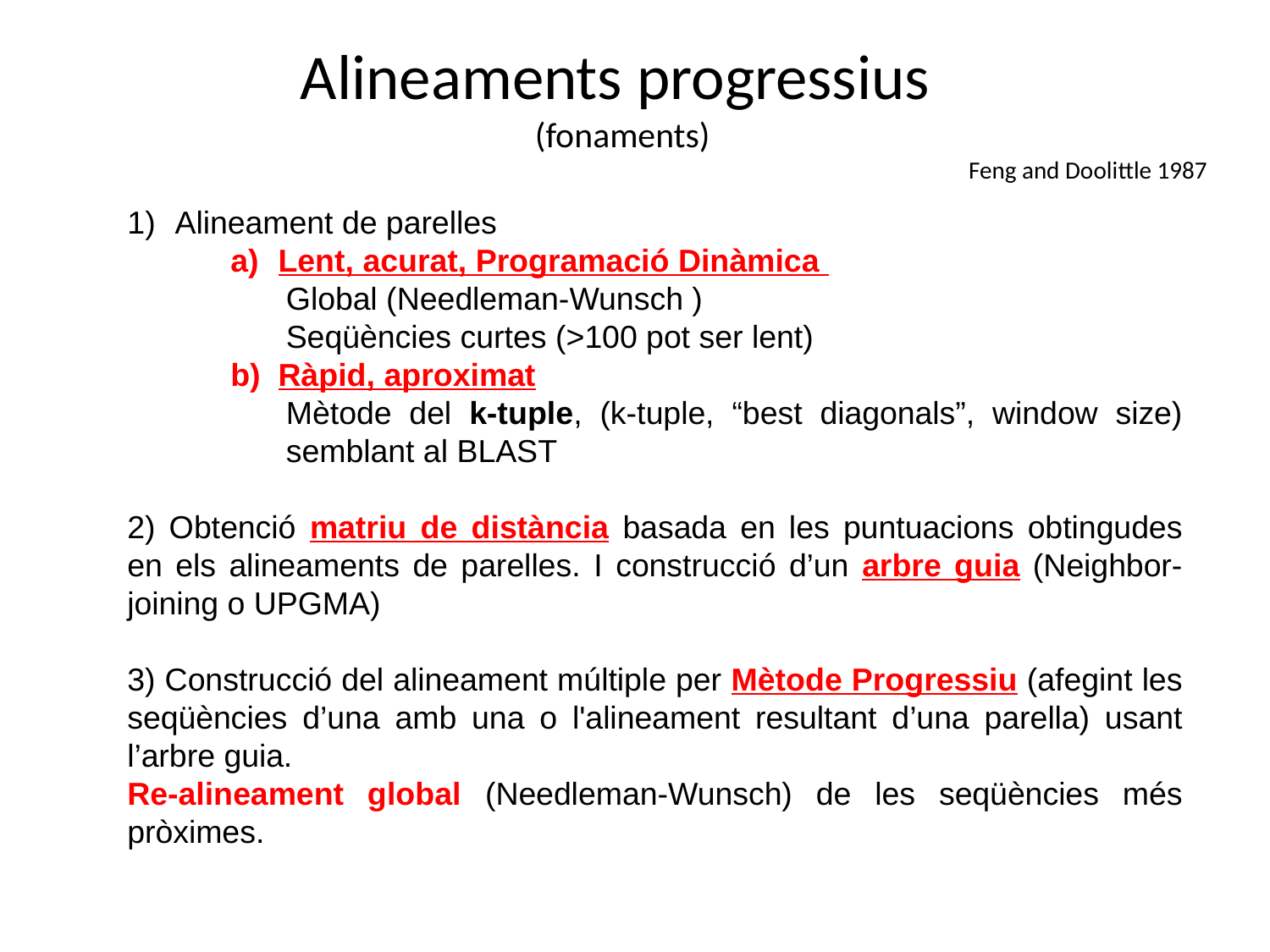

Alineaments progressius
(fonaments)
Feng and Doolittle 1987
Alineament de parelles
Lent, acurat, Programació Dinàmica
Global (Needleman-Wunsch )
Seqüències curtes (>100 pot ser lent)
Ràpid, aproximat
Mètode del k-tuple, (k-tuple, “best diagonals”, window size) semblant al BLAST

2) Obtenció matriu de distància basada en les puntuacions obtingudes en els alineaments de parelles. I construcció d’un arbre guia (Neighbor-joining o UPGMA)

3) Construcció del alineament múltiple per Mètode Progressiu (afegint les seqüències d’una amb una o l'alineament resultant d’una parella) usant l’arbre guia.
Re-alineament global (Needleman-Wunsch) de les seqüències més pròximes.